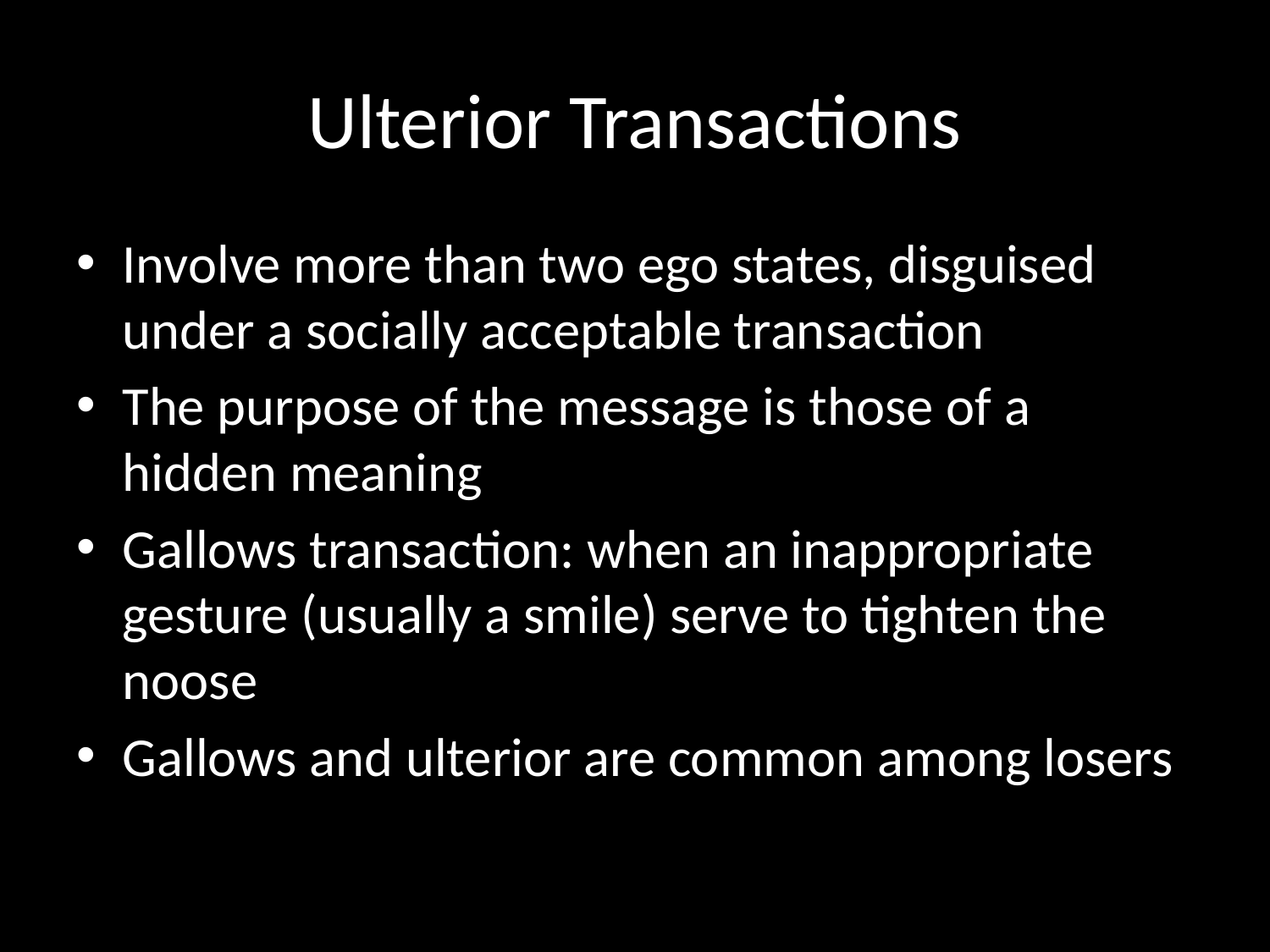

# Ulterior Transactions
Involve more than two ego states, disguised under a socially acceptable transaction
The purpose of the message is those of a  hidden meaning
Gallows transaction: when an inappropriate gesture (usually a smile) serve to tighten the noose
Gallows and ulterior are common among losers